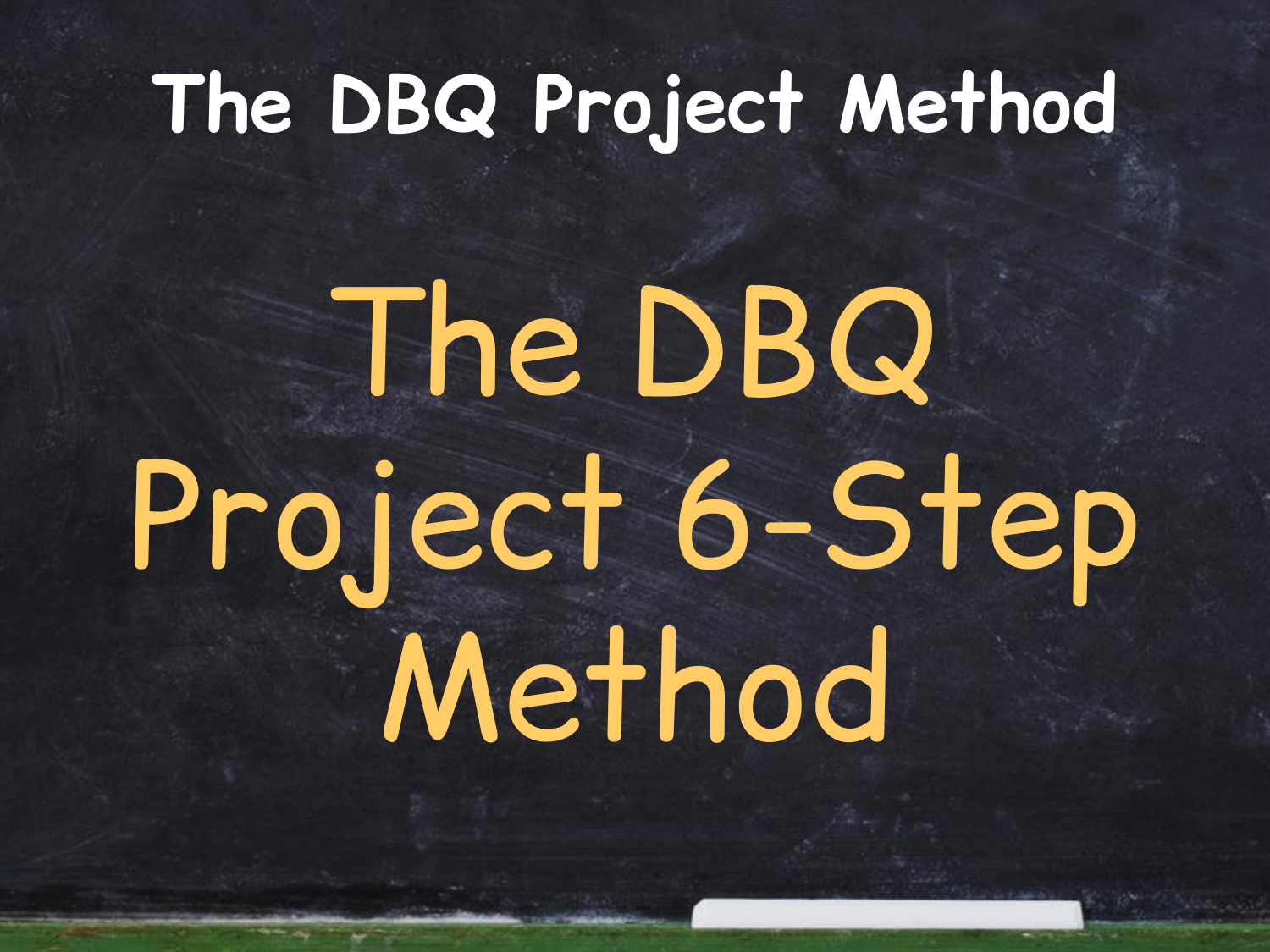

# The DBQ Project Method
The DBQ Project 6-Step Method